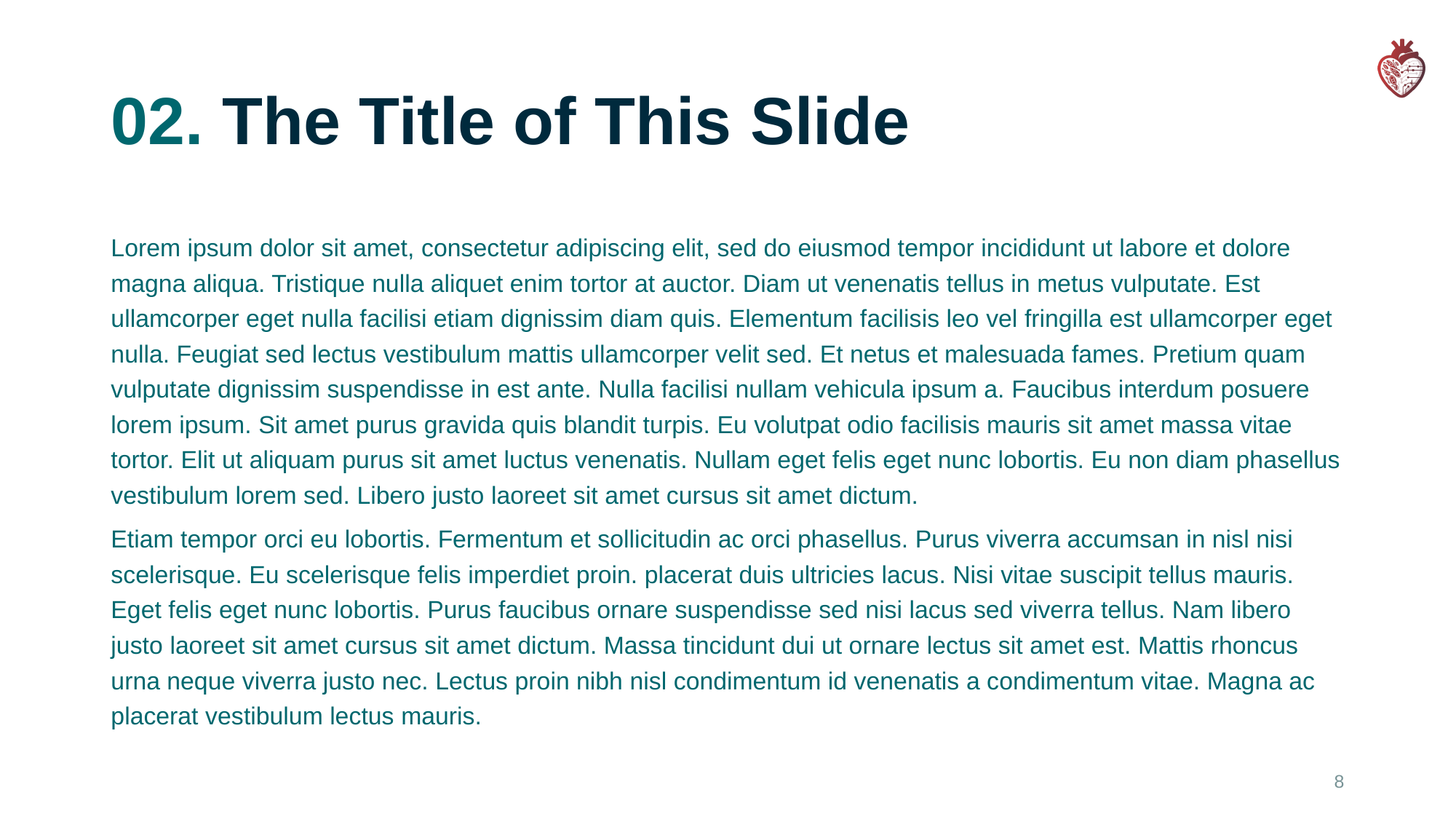

# 02. The Title of This Slide
Lorem ipsum dolor sit amet, consectetur adipiscing elit, sed do eiusmod tempor incididunt ut labore et dolore magna aliqua. Tristique nulla aliquet enim tortor at auctor. Diam ut venenatis tellus in metus vulputate. Est ullamcorper eget nulla facilisi etiam dignissim diam quis. Elementum facilisis leo vel fringilla est ullamcorper eget nulla. Feugiat sed lectus vestibulum mattis ullamcorper velit sed. Et netus et malesuada fames. Pretium quam vulputate dignissim suspendisse in est ante. Nulla facilisi nullam vehicula ipsum a. Faucibus interdum posuere lorem ipsum. Sit amet purus gravida quis blandit turpis. Eu volutpat odio facilisis mauris sit amet massa vitae tortor. Elit ut aliquam purus sit amet luctus venenatis. Nullam eget felis eget nunc lobortis. Eu non diam phasellus vestibulum lorem sed. Libero justo laoreet sit amet cursus sit amet dictum.
Etiam tempor orci eu lobortis. Fermentum et sollicitudin ac orci phasellus. Purus viverra accumsan in nisl nisi scelerisque. Eu scelerisque felis imperdiet proin. placerat duis ultricies lacus. Nisi vitae suscipit tellus mauris. Eget felis eget nunc lobortis. Purus faucibus ornare suspendisse sed nisi lacus sed viverra tellus. Nam libero justo laoreet sit amet cursus sit amet dictum. Massa tincidunt dui ut ornare lectus sit amet est. Mattis rhoncus urna neque viverra justo nec. Lectus proin nibh nisl condimentum id venenatis a condimentum vitae. Magna ac placerat vestibulum lectus mauris.
8